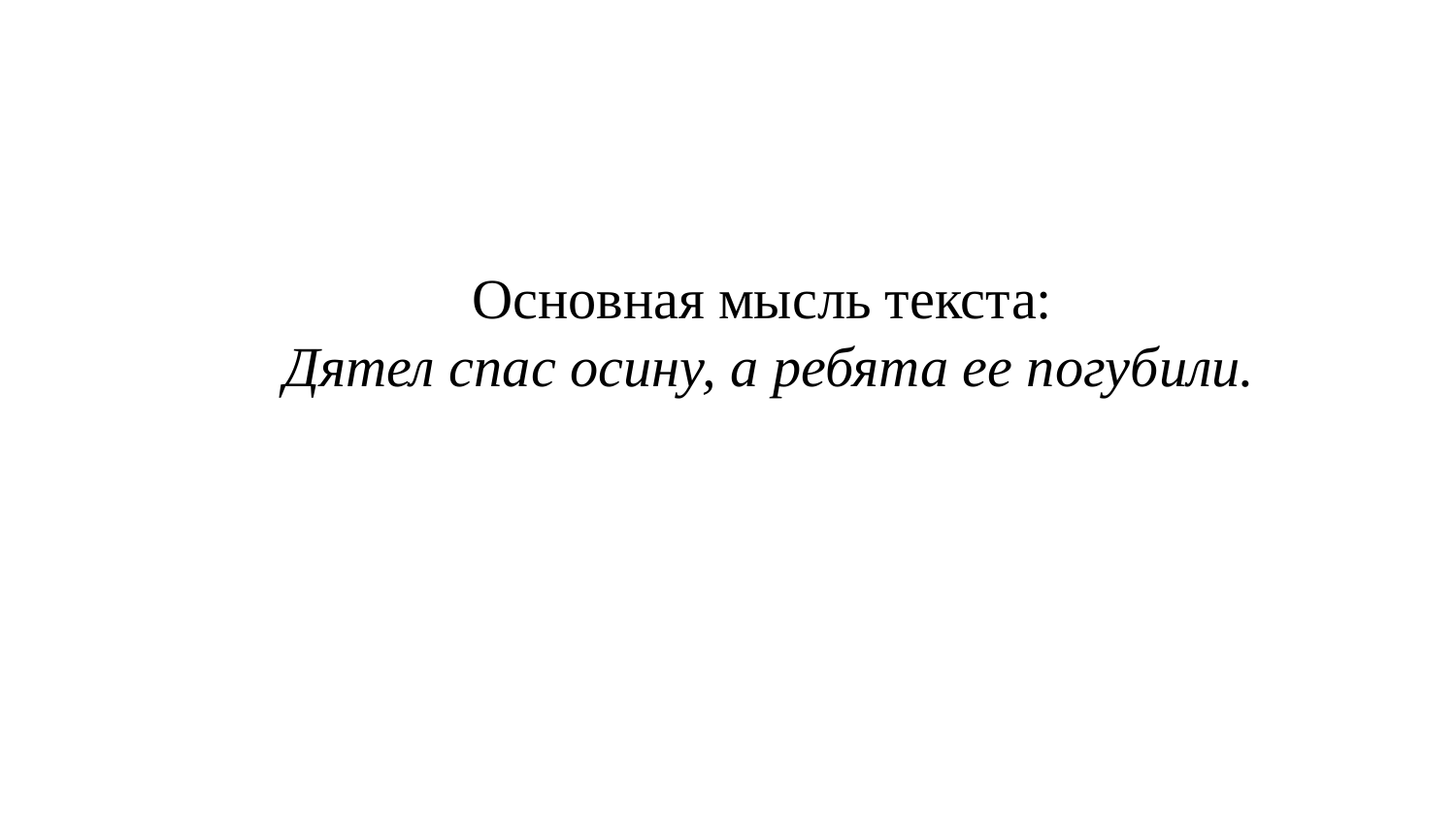

Основная мысль текста:
 Дятел спас осину, а ребята ее погубили.